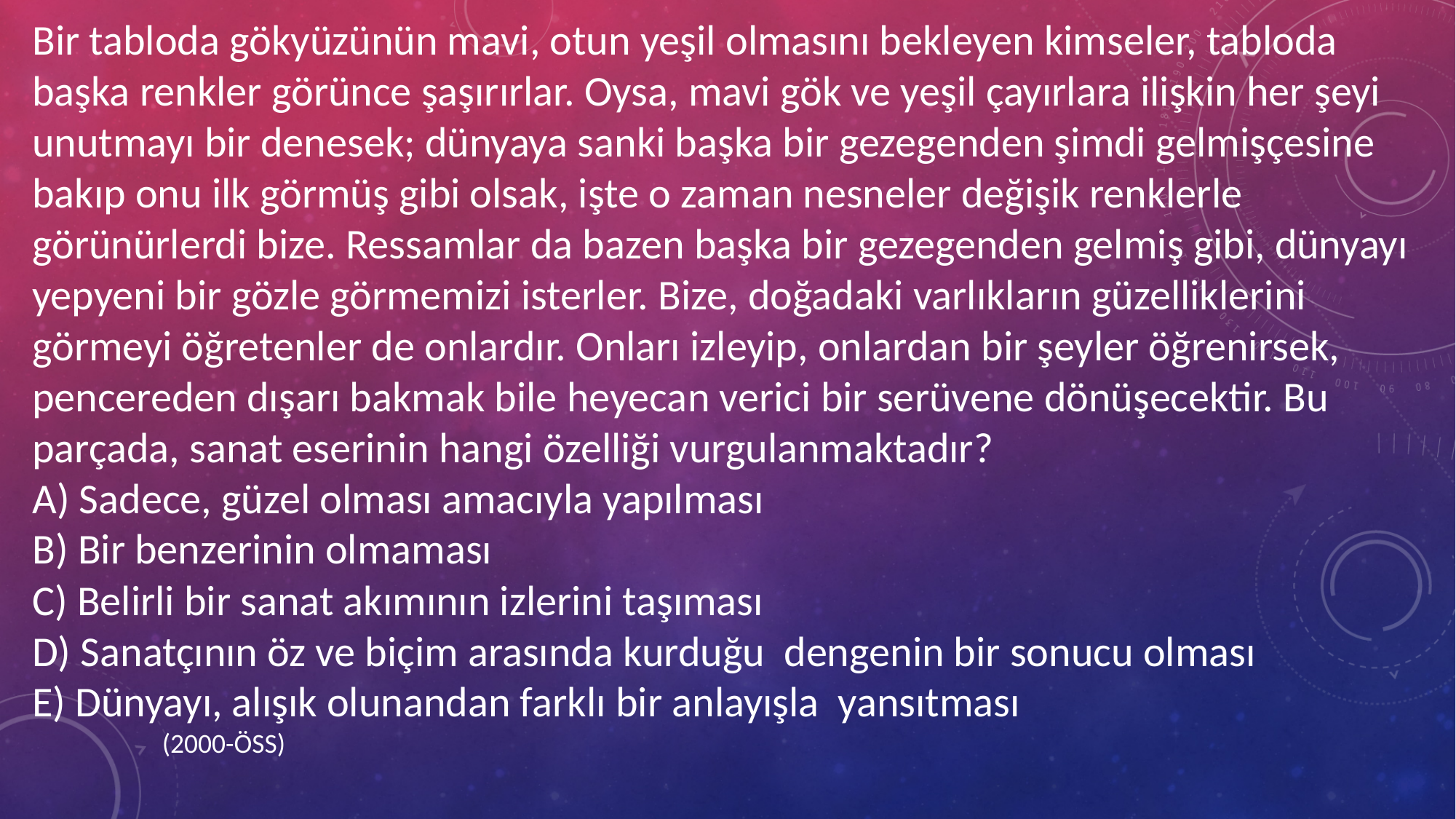

Bir tabloda gökyüzünün mavi, otun yeşil olmasını bekleyen kimseler, tabloda başka renkler görünce şaşırırlar. Oysa, mavi gök ve yeşil çayırlara ilişkin her şeyi unutmayı bir denesek; dünyaya sanki başka bir gezegenden şimdi gelmişçesine bakıp onu ilk görmüş gibi olsak, işte o zaman nesneler değişik renklerle görünürlerdi bize. Ressamlar da bazen başka bir gezegenden gelmiş gibi, dünyayı yepyeni bir gözle görmemizi isterler. Bize, doğadaki varlıkların güzelliklerini görmeyi öğretenler de onlardır. Onları izleyip, onlardan bir şeyler öğrenirsek, pencereden dışarı bakmak bile heyecan verici bir serüvene dönüşecektir. Bu parçada, sanat eserinin hangi özelliği vurgulanmaktadır?
A) Sadece, güzel olması amacıyla yapılması
B) Bir benzerinin olmaması
C) Belirli bir sanat akımının izlerini taşıması
D) Sanatçının öz ve biçim arasında kurduğu  dengenin bir sonucu olması
E) Dünyayı, alışık olunandan farklı bir anlayışla  yansıtması
                     (2000-ÖSS)